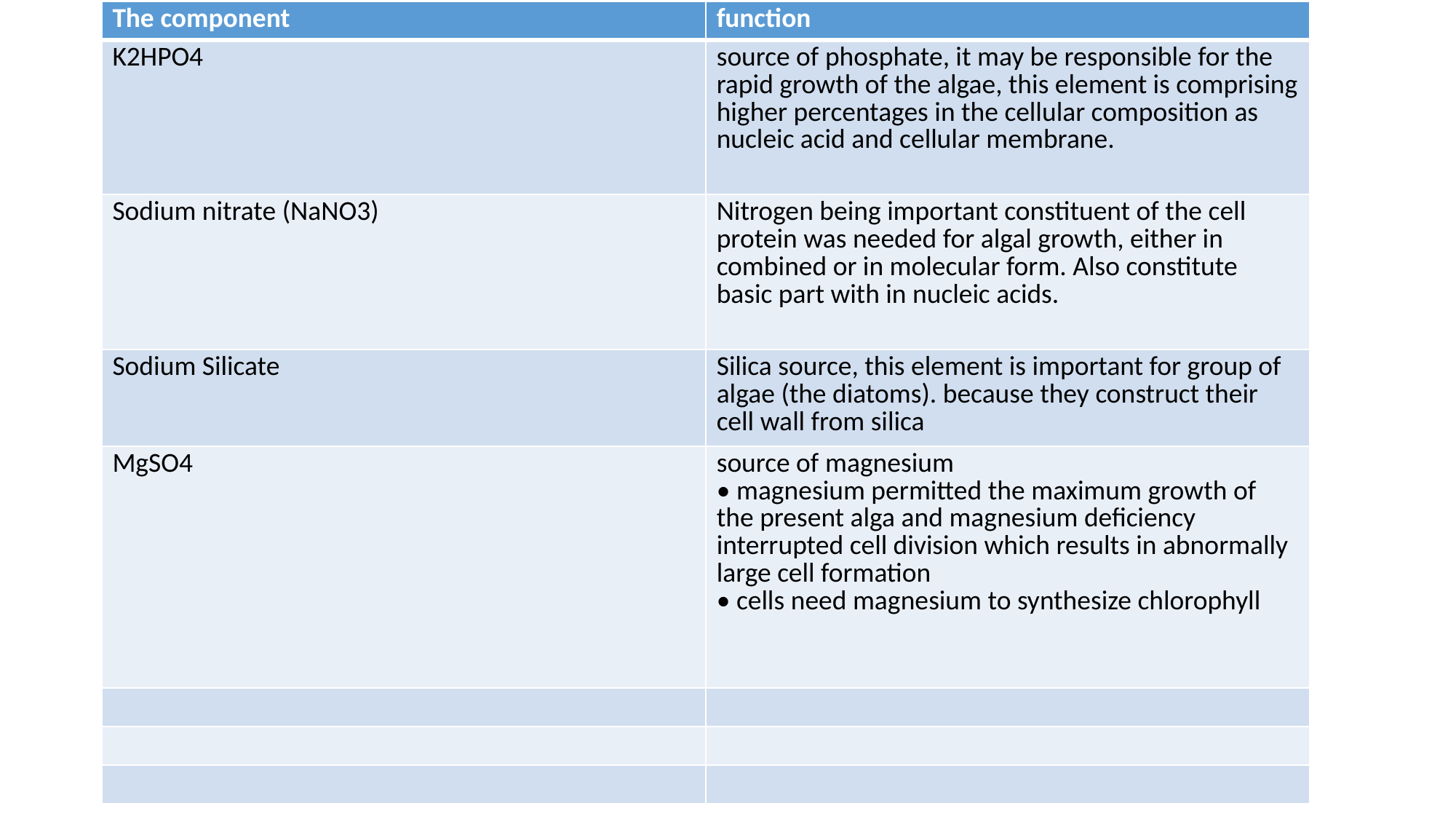

| The component | function |
| --- | --- |
| K2HPO4 | source of phosphate, it may be responsible for the rapid growth of the algae, this element is comprising higher percentages in the cellular composition as nucleic acid and cellular membrane. |
| Sodium nitrate (NaNO3) | Nitrogen being important constituent of the cell protein was needed for algal growth, either in combined or in molecular form. Also constitute basic part with in nucleic acids. |
| Sodium Silicate | Silica source, this element is important for group of algae (the diatoms). because they construct their cell wall from silica |
| MgSO4 | source of magnesium • magnesium permitted the maximum growth of the present alga and magnesium deficiency interrupted cell division which results in abnormally large cell formation • cells need magnesium to synthesize chlorophyll |
|  |  |
|  |  |
|  |  |